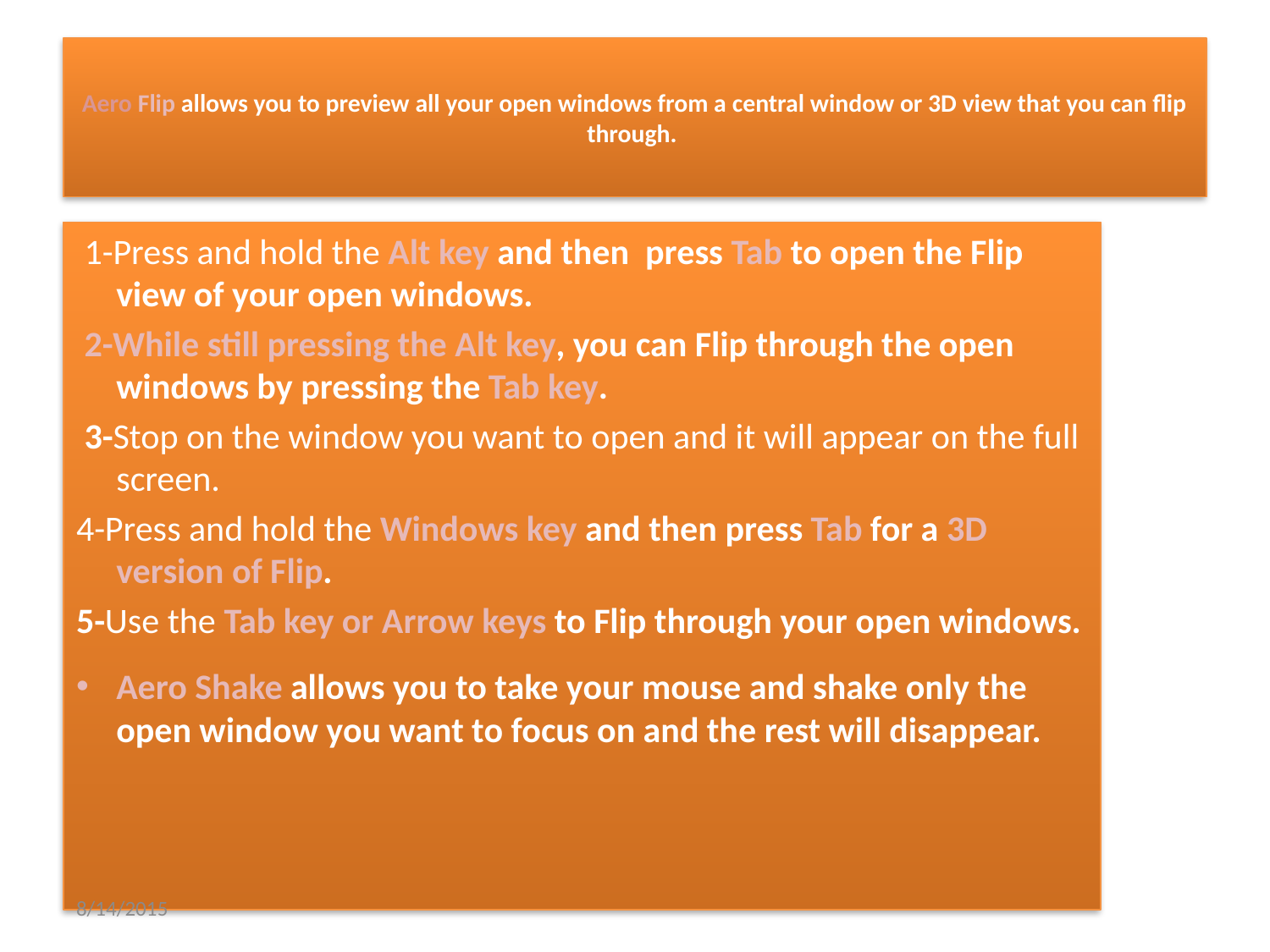

# Aero Flip allows you to preview all your open windows from a central window or 3D view that you can flip through.
 1-Press and hold the Alt key and then  press Tab to open the Flip view of your open windows.
 2-While still pressing the Alt key, you can Flip through the open windows by pressing the Tab key.
 3-Stop on the window you want to open and it will appear on the full screen.
4-Press and hold the Windows key and then press Tab for a 3D version of Flip.
5-Use the Tab key or Arrow keys to Flip through your open windows.

Aero Shake allows you to take your mouse and shake only the open window you want to focus on and the rest will disappear.

8/14/2015